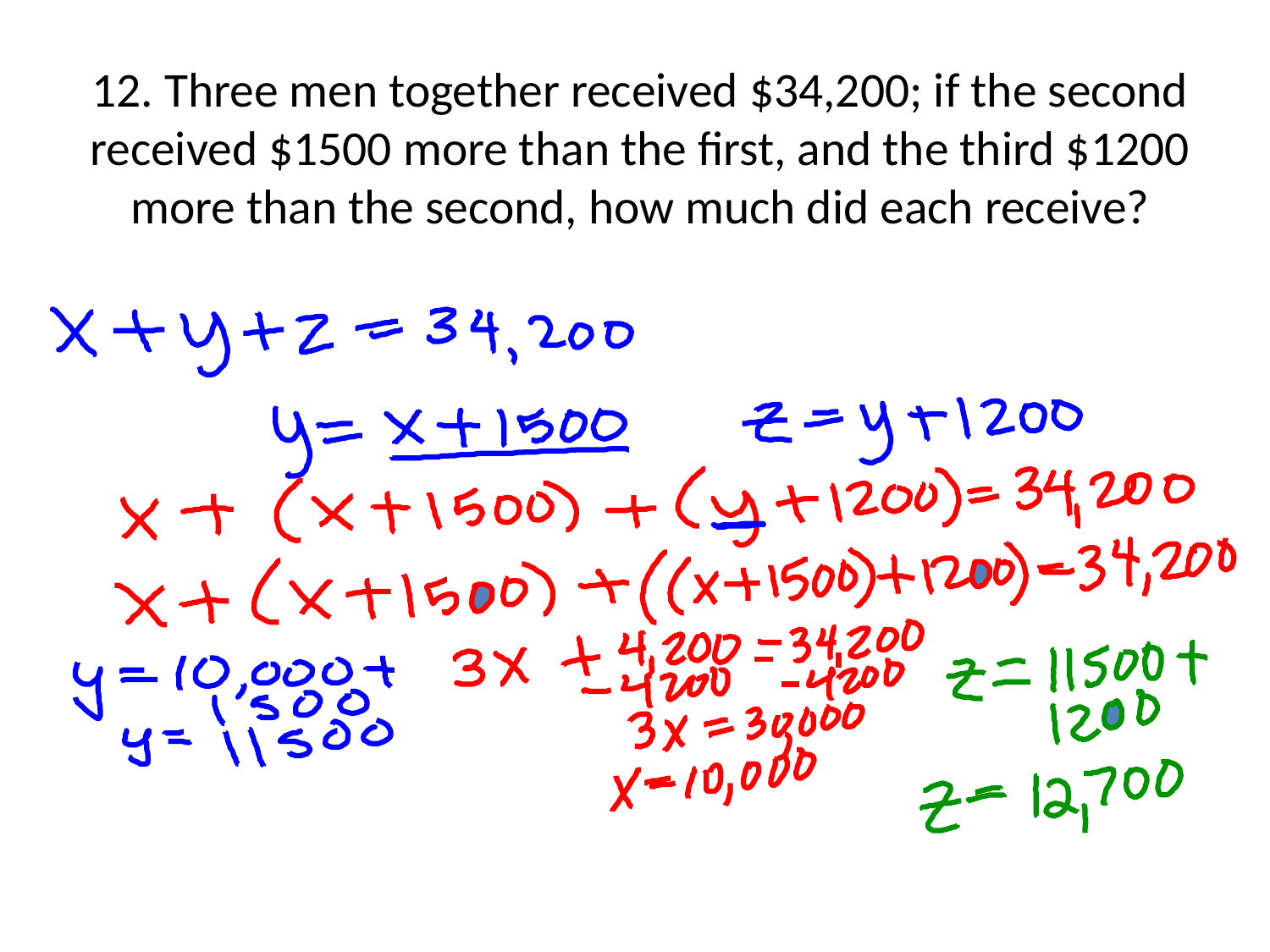

# 12. Three men together received $34,200; if the second received $1500 more than the first, and the third $1200 more than the second, how much did each receive?